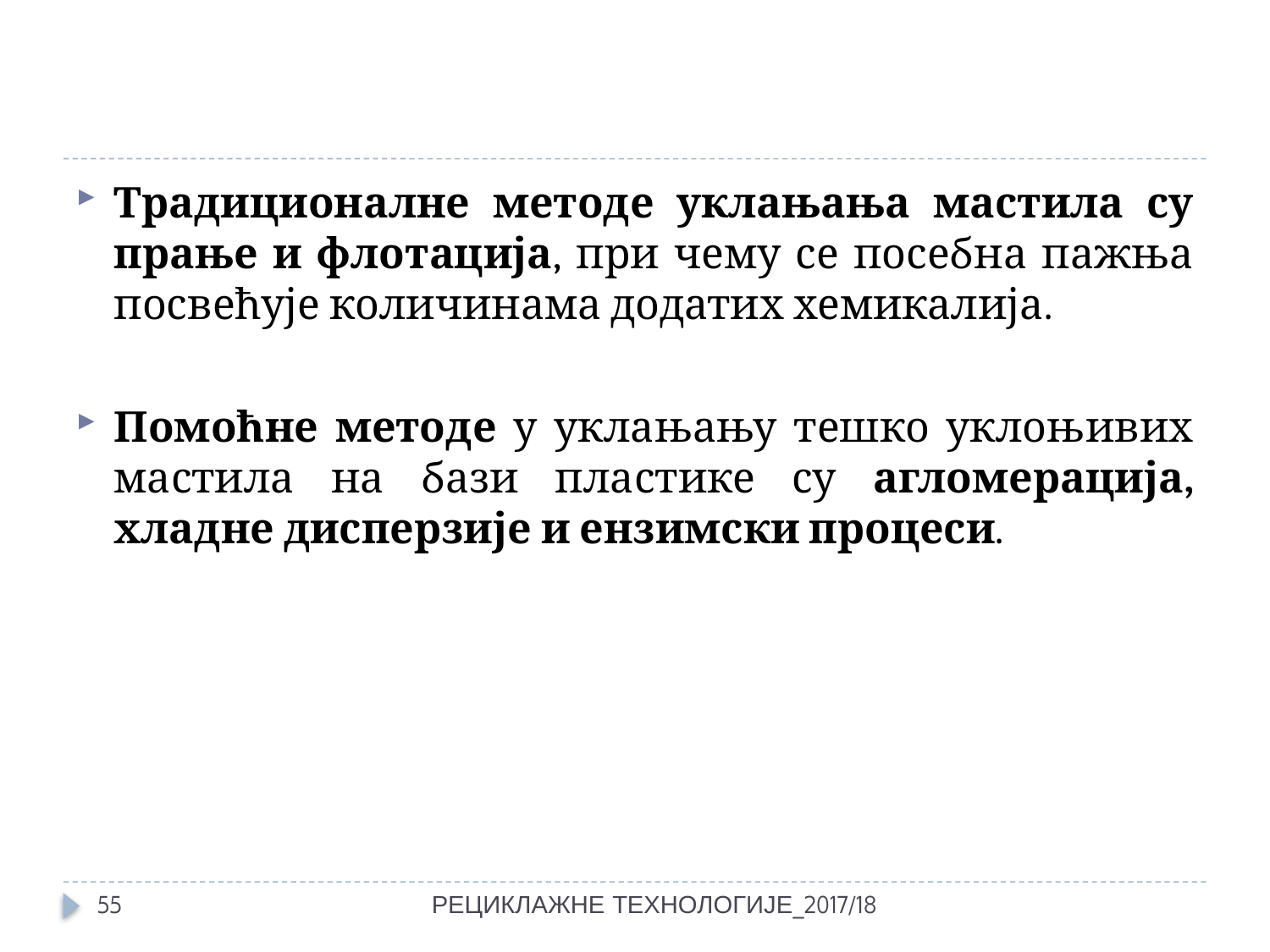

#
Традиционалне методе уклањања мастила су прање и флотација, при чему се посебна пажња посвећује количинама додатих хемикалија.

Помоћне методе у уклањању тешко уклоњивих мастила на бази пластике су агломерација, хладне дисперзије и ензимски процеси.
55
РЕЦИКЛАЖНЕ ТЕХНОЛОГИЈЕ_2017/18